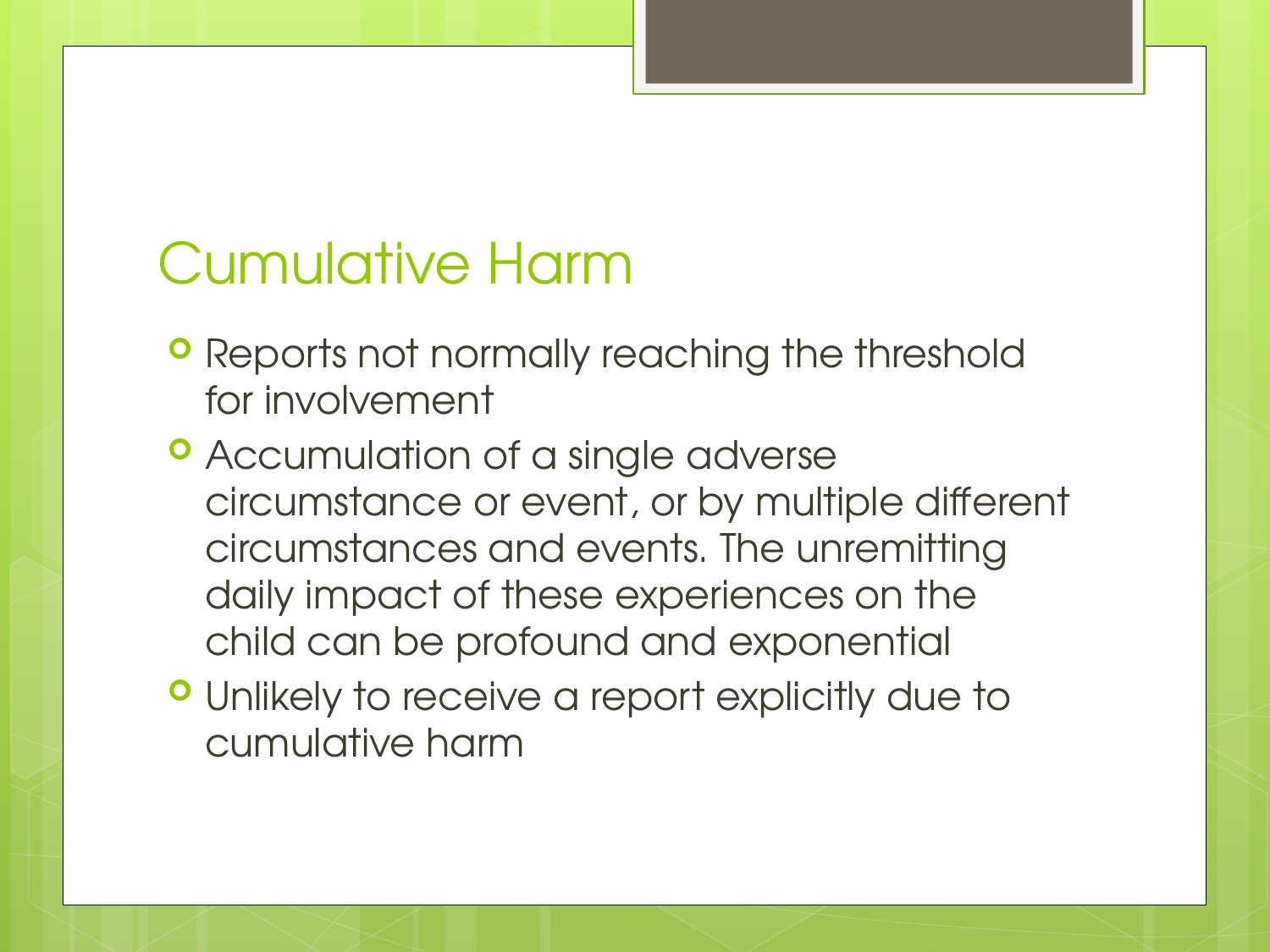

# Cumulative Harm
Reports not normally reaching the threshold for involvement
Accumulation of a single adverse circumstance or event, or by multiple different circumstances and events. The unremitting daily impact of these experiences on the child can be profound and exponential
Unlikely to receive a report explicitly due to cumulative harm